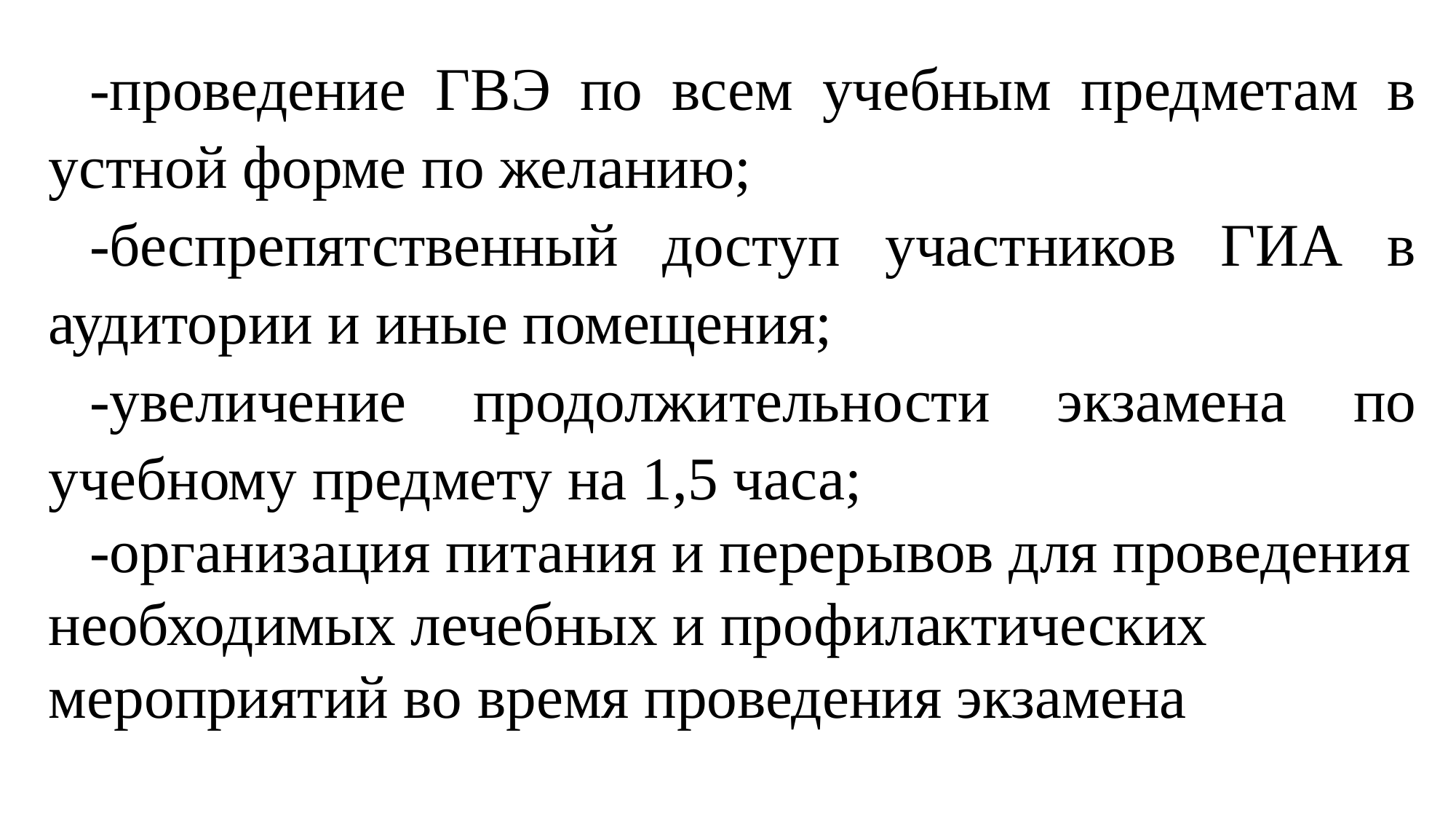

-проведение ГВЭ по всем учебным предметам в устной форме по желанию;
-беспрепятственный доступ участников ГИА в аудитории и иные помещения;
-увеличение продолжительности экзамена по учебному предмету на 1,5 часа;
-организация питания и перерывов для проведения необходимых лечебных и профилактических мероприятий во время проведения экзамена